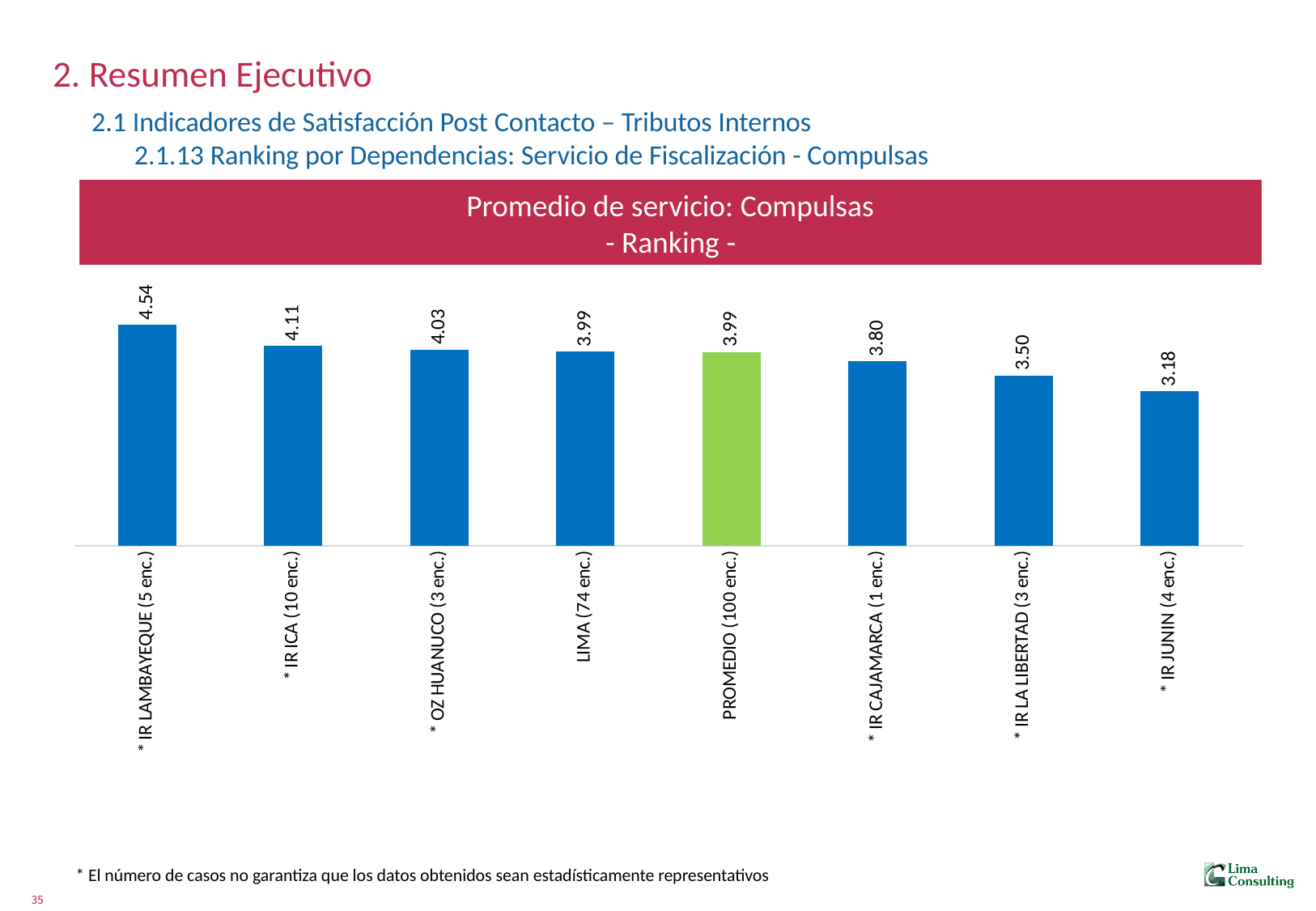

# 2. Resumen Ejecutivo 2.1 Indicadores de Satisfacción Post Contacto – Tributos Internos 2.1.13 Ranking por Dependencias: Servicio de Fiscalización - Compulsas
Promedio de servicio: Fiscalización
- Ranking -
Promedio de servicio: Compulsas
- Ranking -

### Chart

| Category |  |
|---|---|
| * IR LAMBAYEQUE (5 enc.) | 4.54 |
| * IR ICA (10 enc.) | 4.11 |
| * OZ HUANUCO (3 enc.) | 4.033333333333334 |
| LIMA (74 enc.) | 3.994594594594595 |
| PROMEDIO (100 enc.) | 3.9849999999999994 |
| * IR CAJAMARCA (1 enc.) | 3.8000000000000003 |
| * IR LA LIBERTAD (3 enc.) | 3.5 |
| * IR JUNIN (4 enc.) | 3.175 |
* El número de casos no garantiza que los datos obtenidos sean estadísticamente representativos